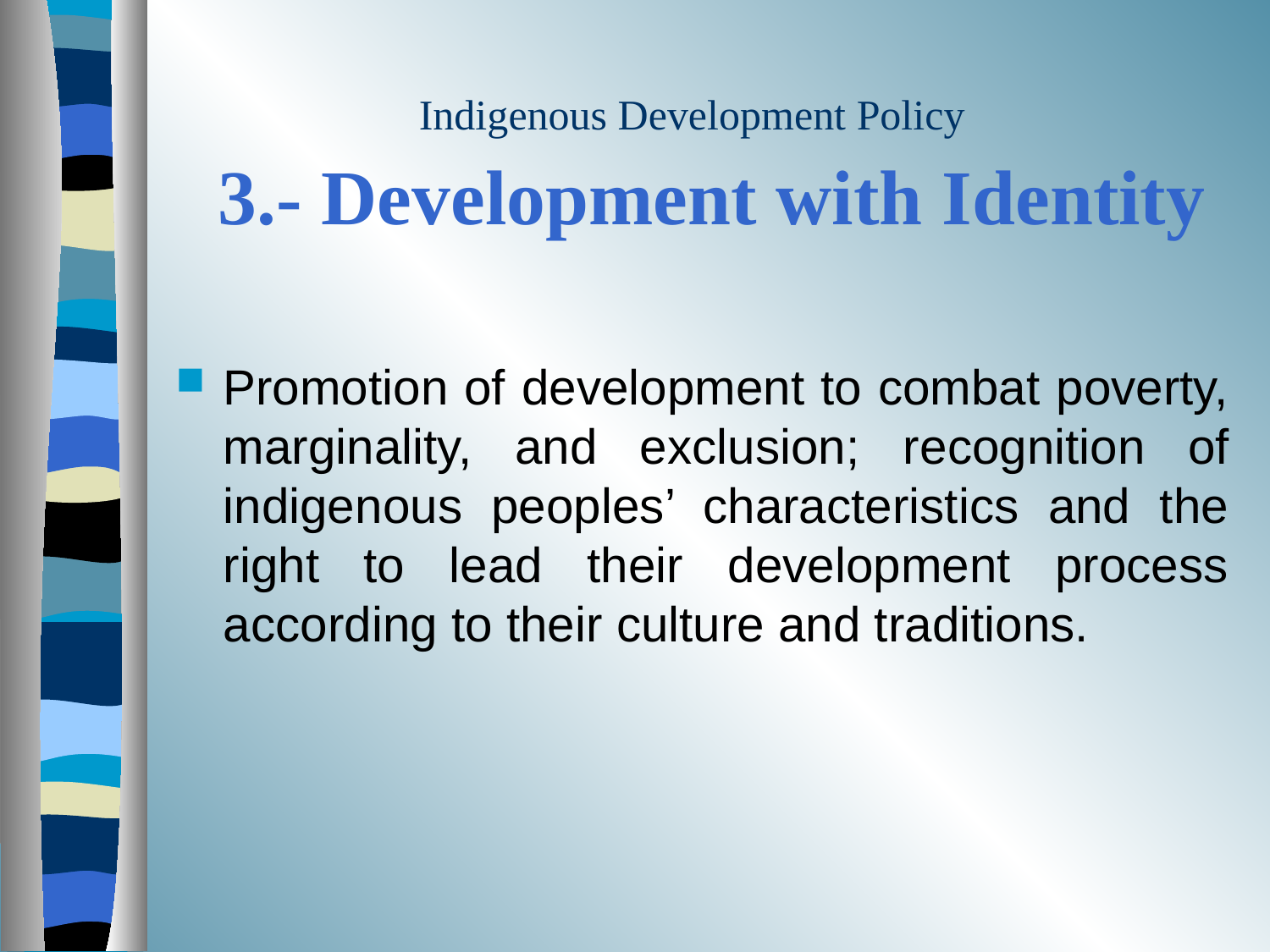

# Indigenous Development Policy 3.- Development with Identity
Promotion of development to combat poverty, marginality, and exclusion; recognition of indigenous peoples’ characteristics and the right to lead their development process according to their culture and traditions.